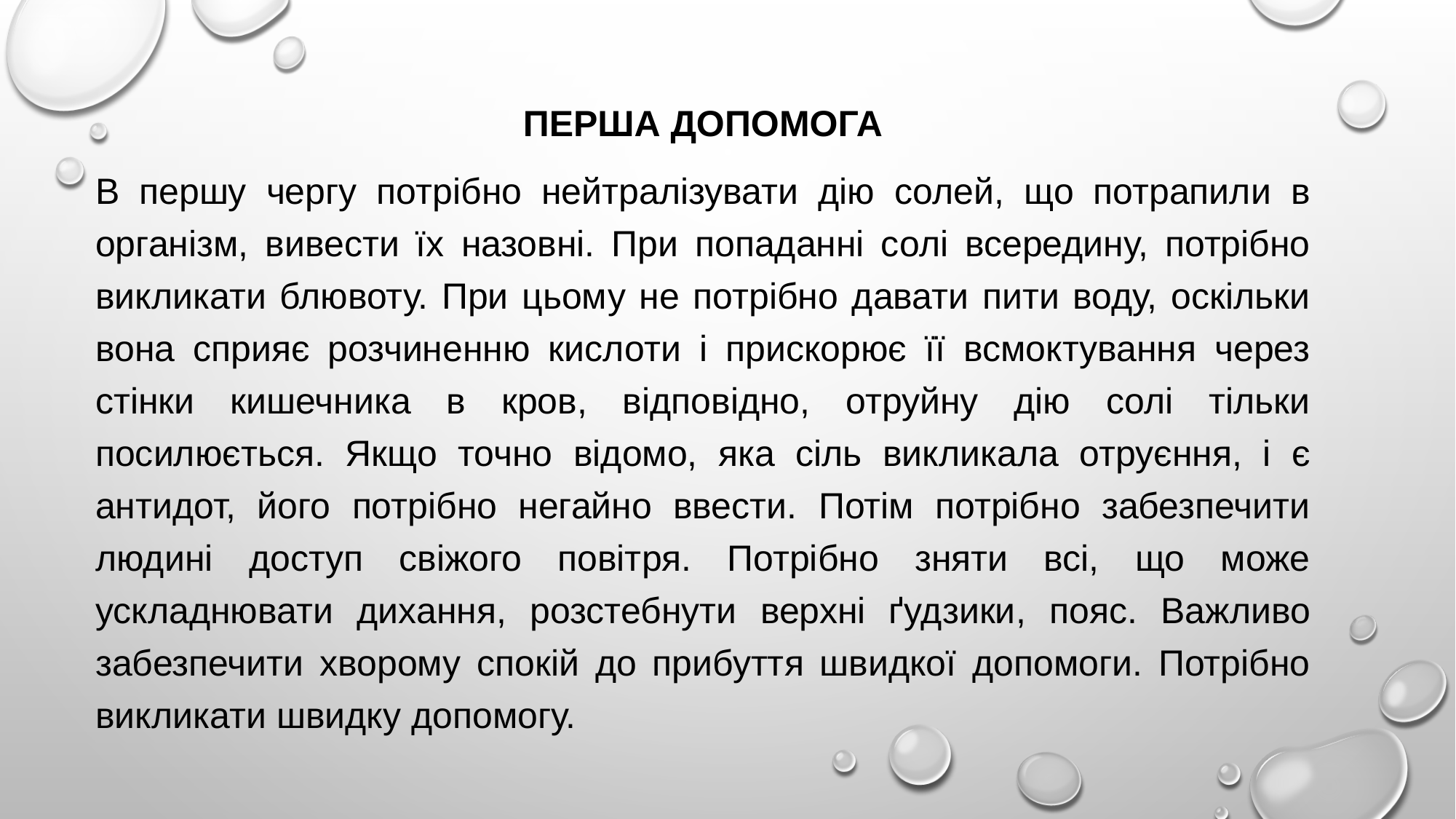

ПЕРША ДОПОМОГА
В першу чергу потрібно нейтралізувати дію солей, що потрапили в організм, вивести їх назовні. При попаданні солі всередину, потрібно викликати блювоту. При цьому не потрібно давати пити воду, оскільки вона сприяє розчиненню кислоти і прискорює її всмоктування через стінки кишечника в кров, відповідно, отруйну дію солі тільки посилюється. Якщо точно відомо, яка сіль викликала отруєння, і є антидот, його потрібно негайно ввести. Потім потрібно забезпечити людині доступ свіжого повітря. Потрібно зняти всі, що може ускладнювати дихання, розстебнути верхні ґудзики, пояс. Важливо забезпечити хворому спокій до прибуття швидкої допомоги. Потрібно викликати швидку допомогу.